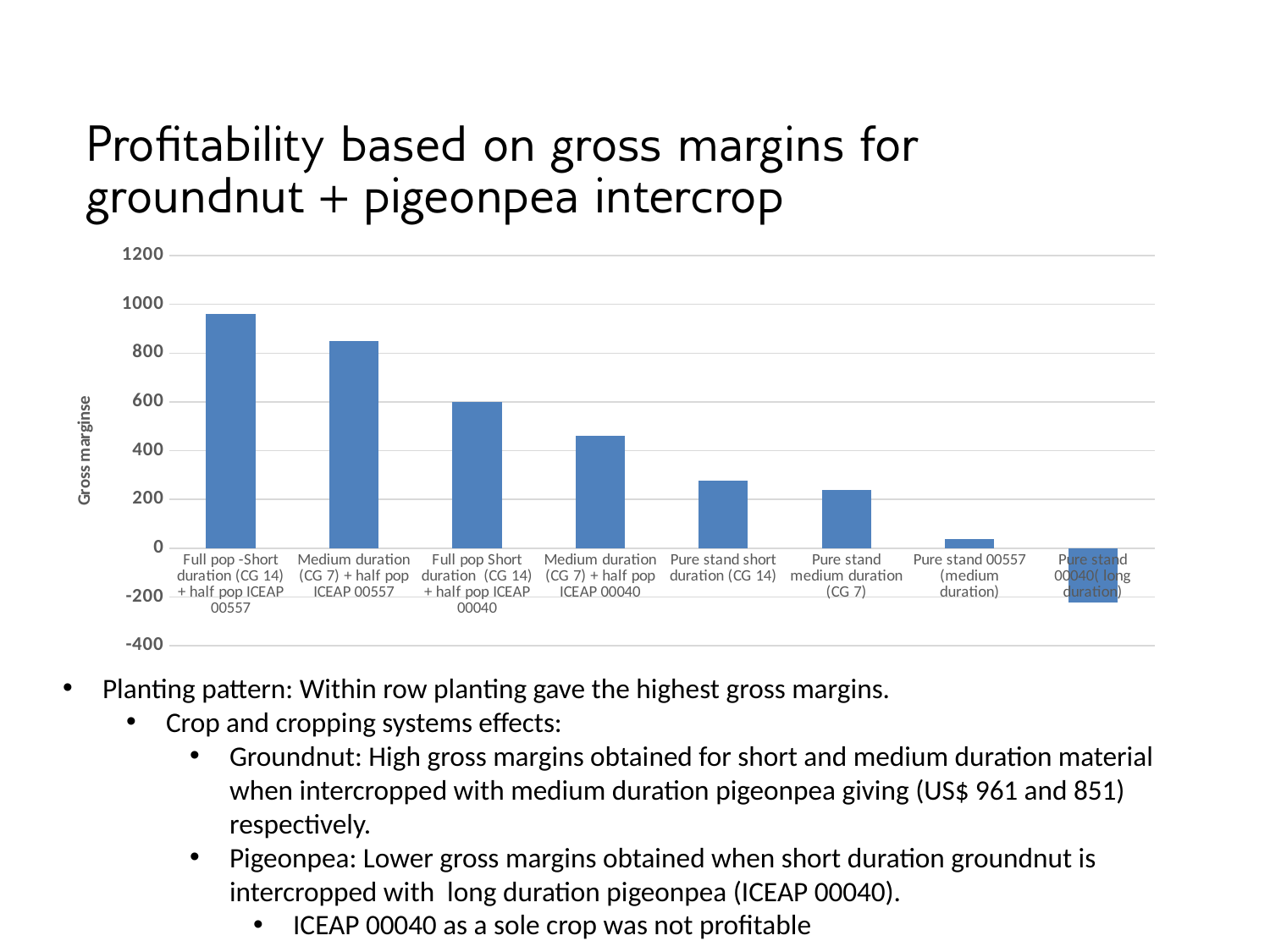

Profitability based on gross margins for groundnut + pigeonpea intercrop

### Chart

| Category | Gross margin |
|---|---|
| Full pop -Short duration (CG 14) + half pop ICEAP 00557 | 961.59 |
| Medium duration (CG 7) + half pop ICEAP 00557 | 851.31 |
| Full pop Short duration  (CG 14) + half pop ICEAP 00040 | 601.04 |
| Medium duration (CG 7) + half pop ICEAP 00040 | 462.45 |
| Pure stand short duration (CG 14) | 277.75 |
| Pure stand medium duration (CG 7) | 237.76 |
| Pure stand 00557 (medium duration) | 38.63 |
| Pure stand 00040( long duration) | -224.09 |
Planting pattern: Within row planting gave the highest gross margins.
Crop and cropping systems effects:
Groundnut: High gross margins obtained for short and medium duration material when intercropped with medium duration pigeonpea giving (US$ 961 and 851) respectively.
Pigeonpea: Lower gross margins obtained when short duration groundnut is intercropped with  long duration pigeonpea (ICEAP 00040).
ICEAP 00040 as a sole crop was not profitable